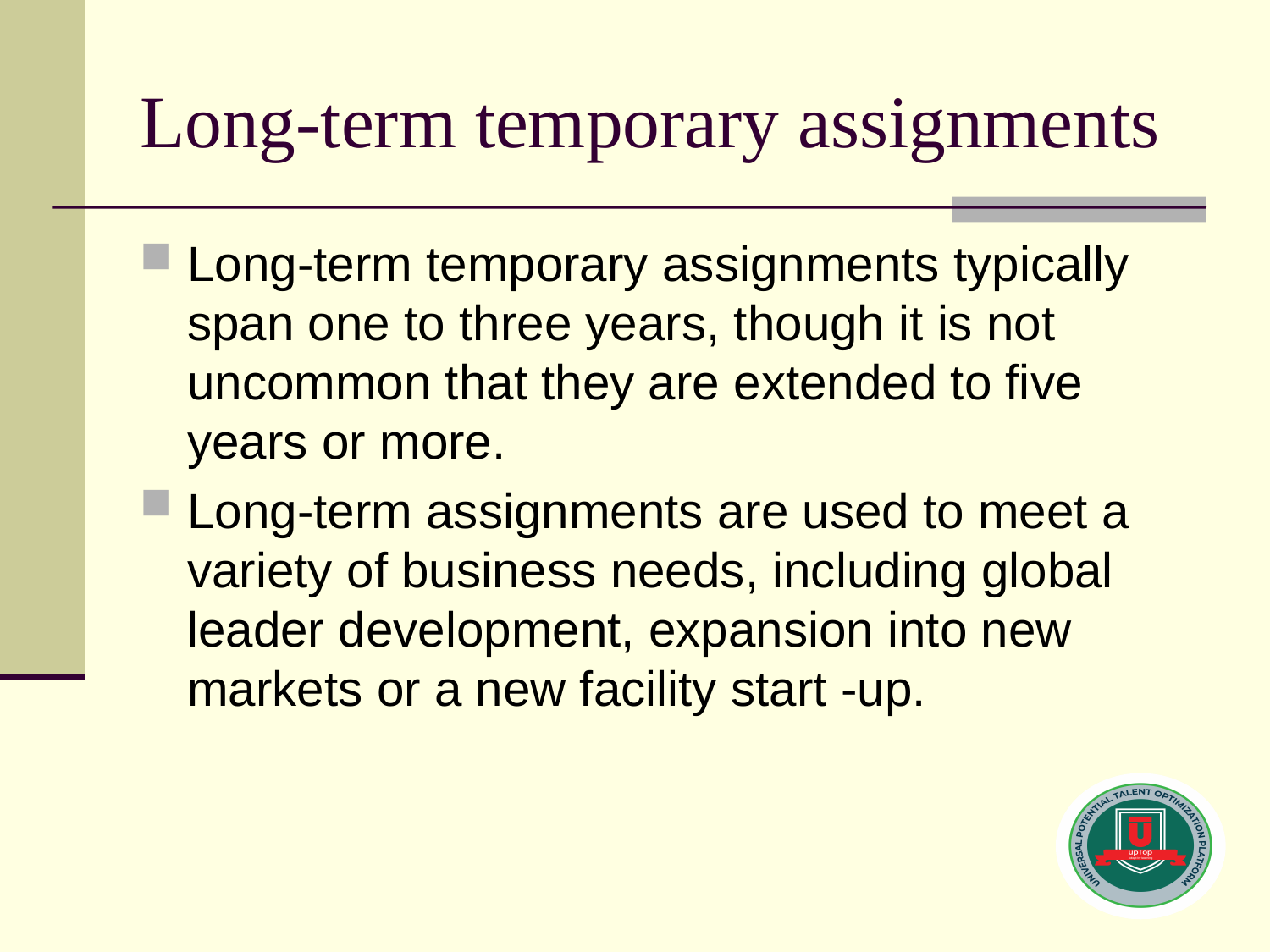

# Long-term temporary assignments
Long-term temporary assignments typically span one to three years, though it is not uncommon that they are extended to five years or more.
Long-term assignments are used to meet a variety of business needs, including global leader development, expansion into new markets or a new facility start -up.